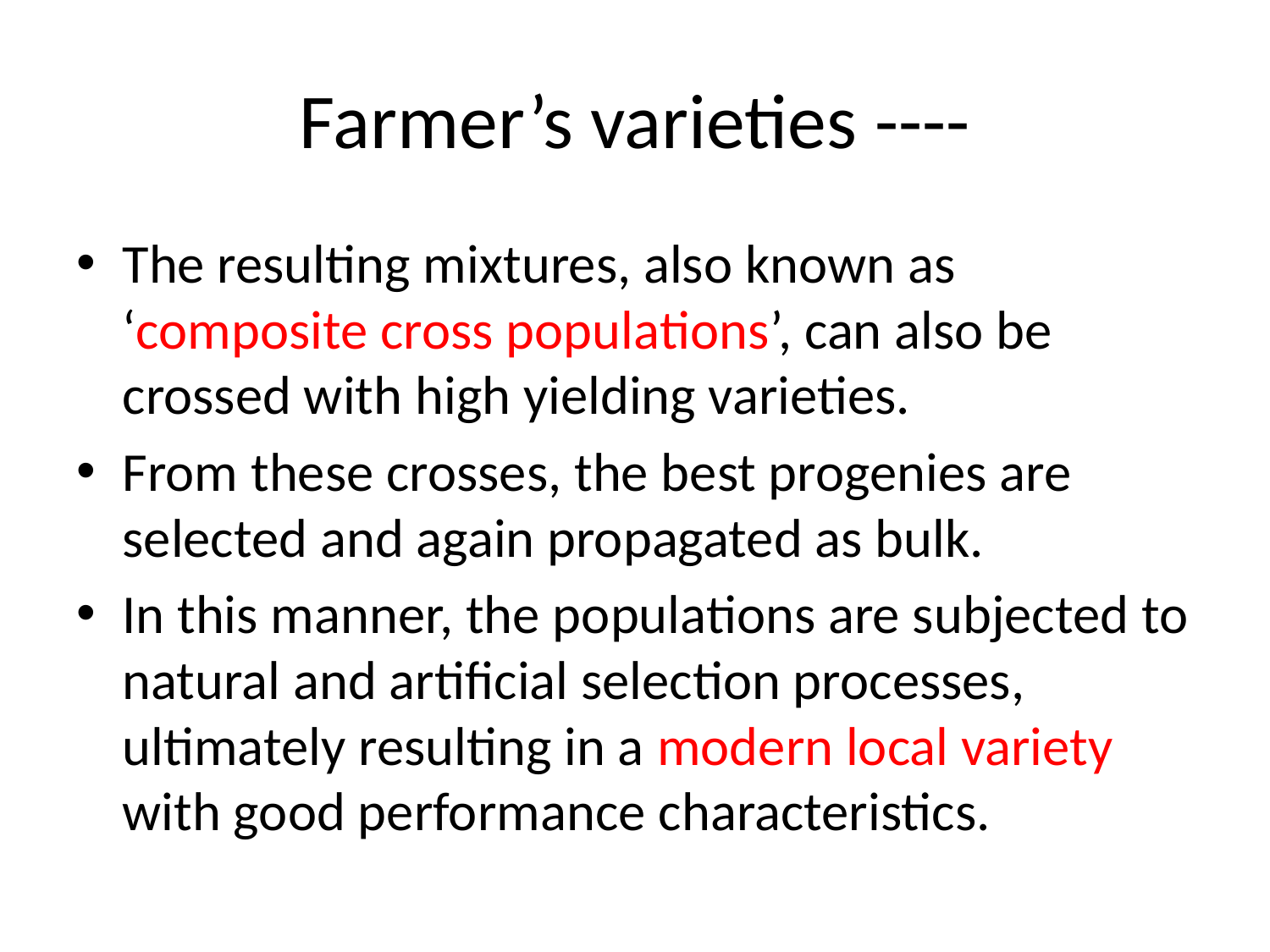

# Farmer’s varieties ----
The resulting mixtures, also known as ‘composite cross populations’, can also be crossed with high yielding varieties.
From these crosses, the best progenies are selected and again propagated as bulk.
In this manner, the populations are subjected to natural and artificial selection processes, ultimately resulting in a modern local variety with good performance characteristics.